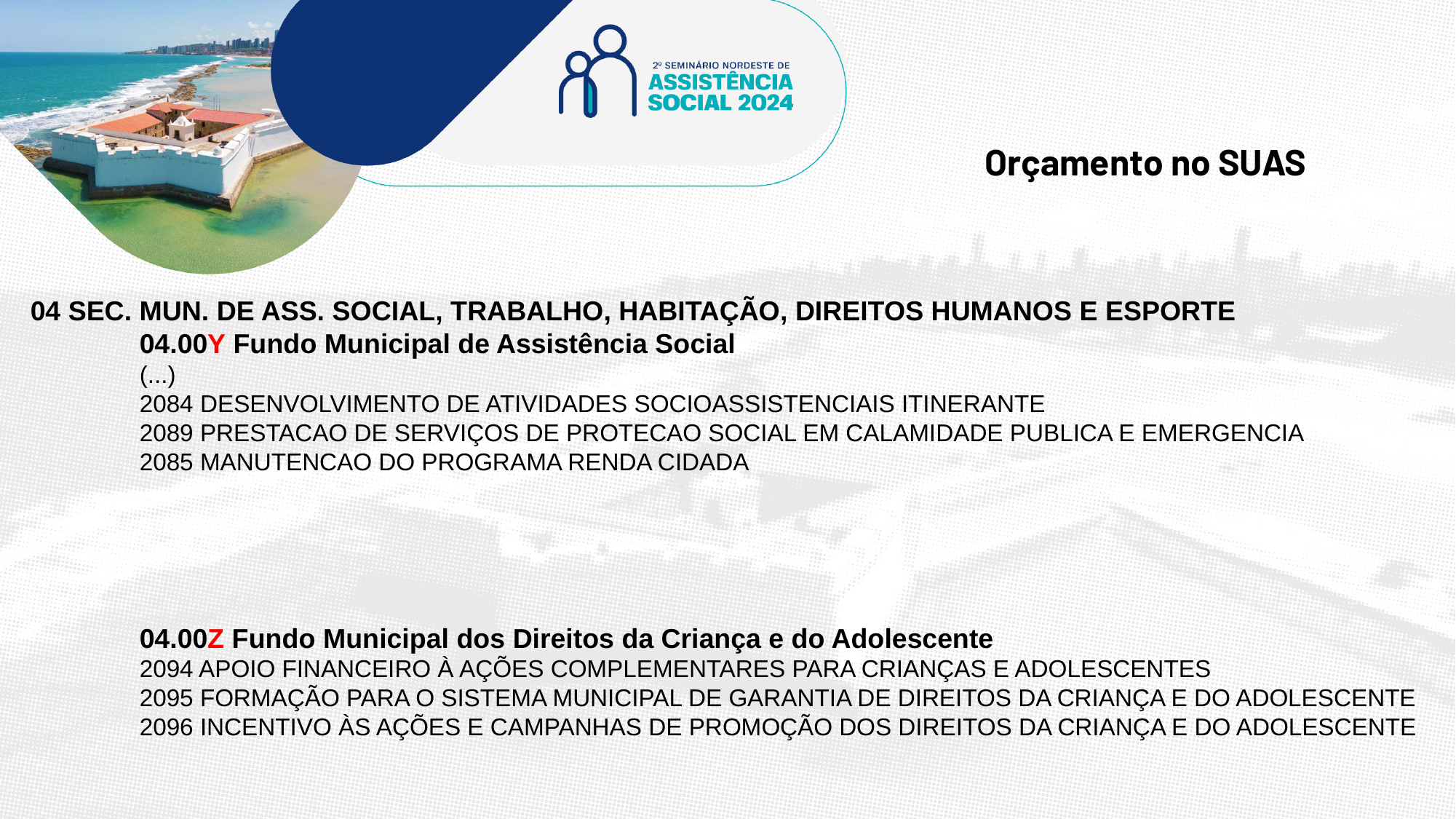

Orçamento no SUAS
04 SEC. MUN. DE ASS. SOCIAL, TRABALHO, HABITAÇÃO, DIREITOS HUMANOS E ESPORTE
	04.00Y Fundo Municipal de Assistência Social
	(...)
	2084 DESENVOLVIMENTO DE ATIVIDADES SOCIOASSISTENCIAIS ITINERANTE
	2089 PRESTACAO DE SERVIÇOS DE PROTECAO SOCIAL EM CALAMIDADE PUBLICA E EMERGENCIA
	2085 MANUTENCAO DO PROGRAMA RENDA CIDADA

	04.00Z Fundo Municipal dos Direitos da Criança e do Adolescente
	2094 APOIO FINANCEIRO À AÇÕES COMPLEMENTARES PARA CRIANÇAS E ADOLESCENTES
	2095 FORMAÇÃO PARA O SISTEMA MUNICIPAL DE GARANTIA DE DIREITOS DA CRIANÇA E DO ADOLESCENTE
	2096 INCENTIVO ÀS AÇÕES E CAMPANHAS DE PROMOÇÃO DOS DIREITOS DA CRIANÇA E DO ADOLESCENTE